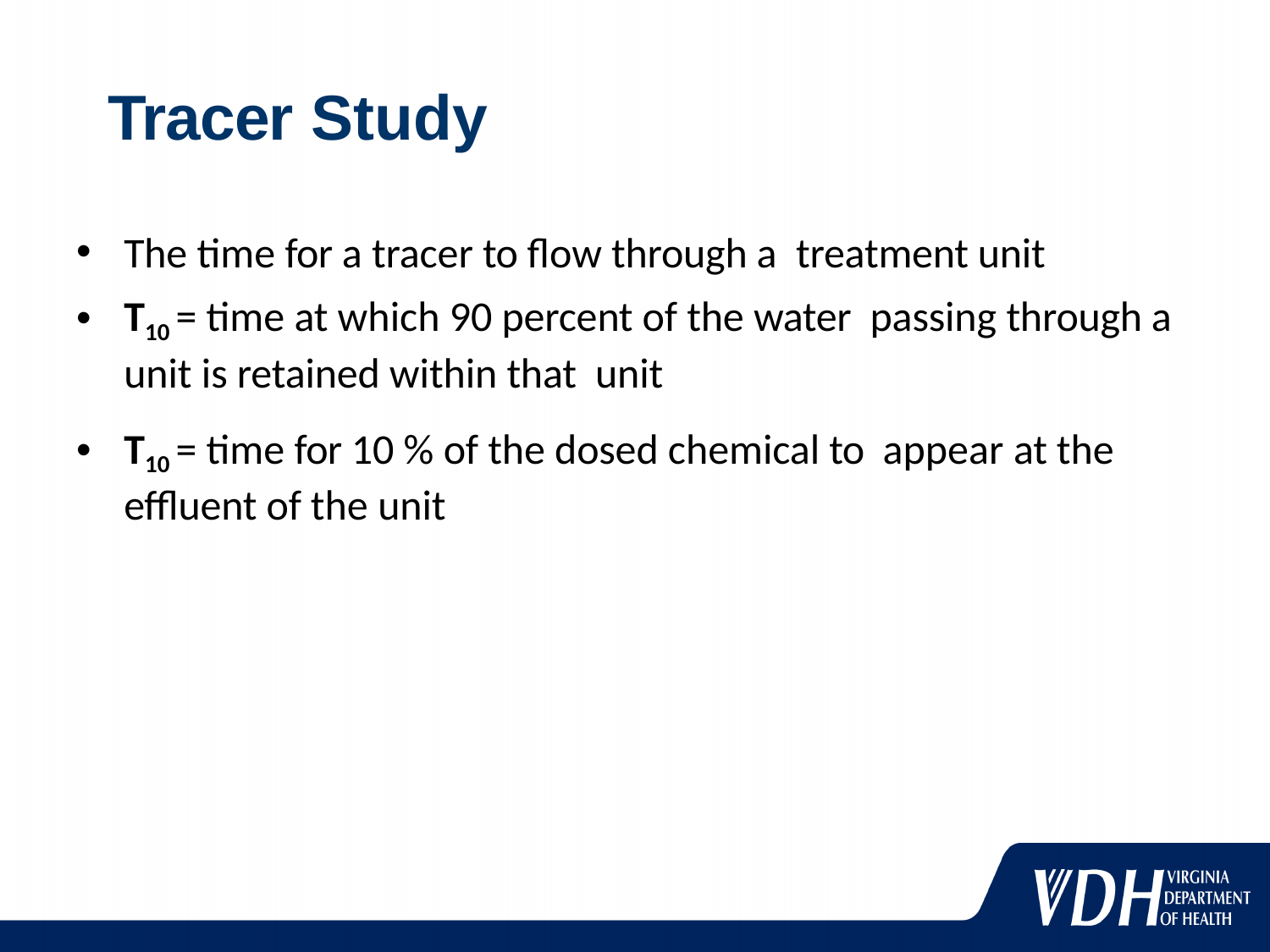

# Tracer Study
The time for a tracer to flow through a  treatment unit
T10 = time at which 90 percent of the water  passing through a unit is retained within that  unit

T10 = time for 10 % of the dosed chemical to  appear at the effluent of the unit